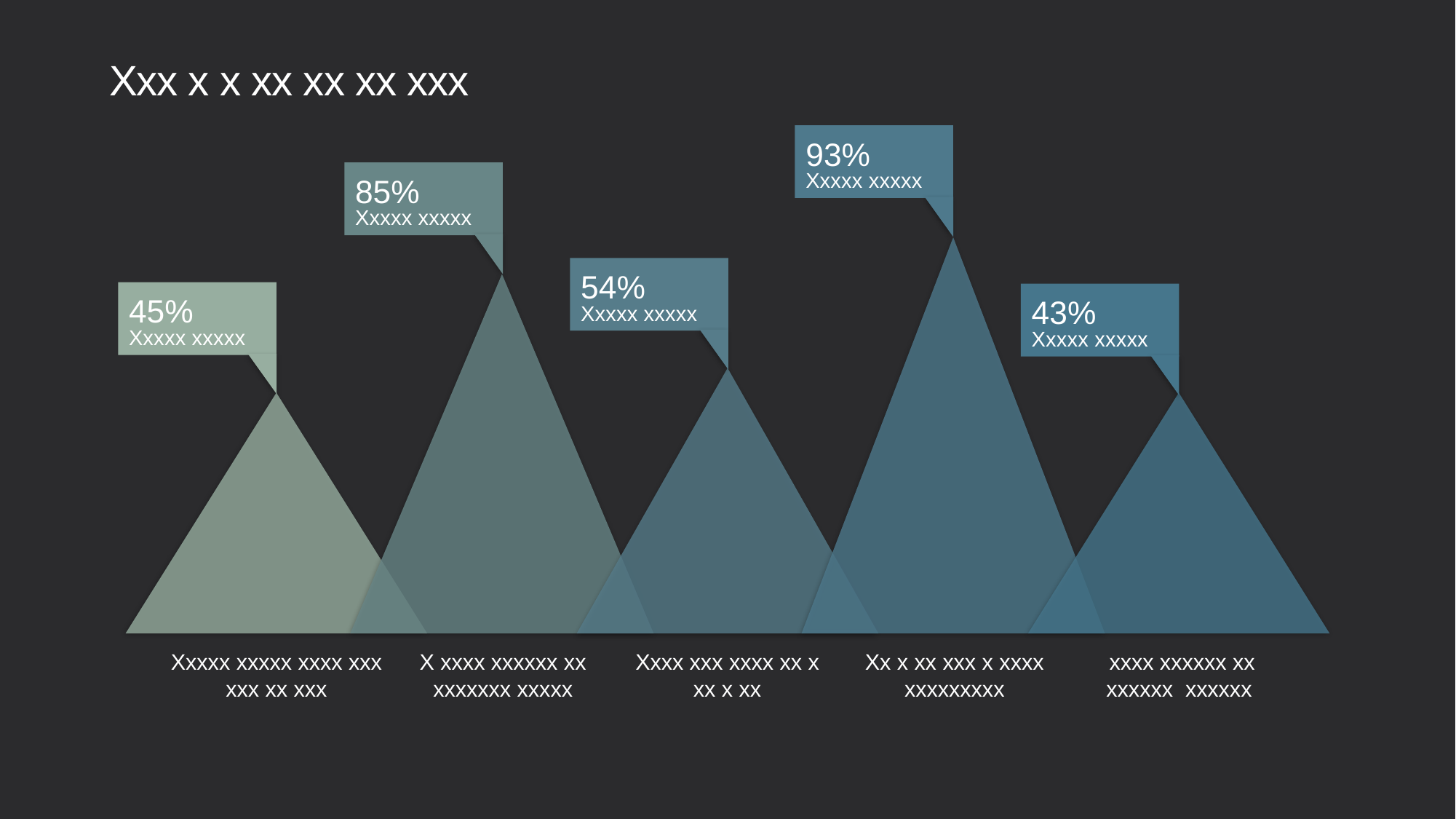

# Xxx x x xx xx xx xxx
93%
Xxxxx xxxxx

85%
Xxxxx xxxxx

54%
Xxxxx xxxxx

45%
Xxxxx xxxxx

43%
Xxxxx xxxxx

Xxxxx xxxxx xxxx xxx xxx xx xxx
Xxxx xxx xxxx xx x xx x xx
X xxxx xxxxxx xx xxxxxxx xxxxx
Xx x xx xxx x xxxx xxxxxxxxx
 xxxx xxxxxx xx xxxxxx  xxxxxx